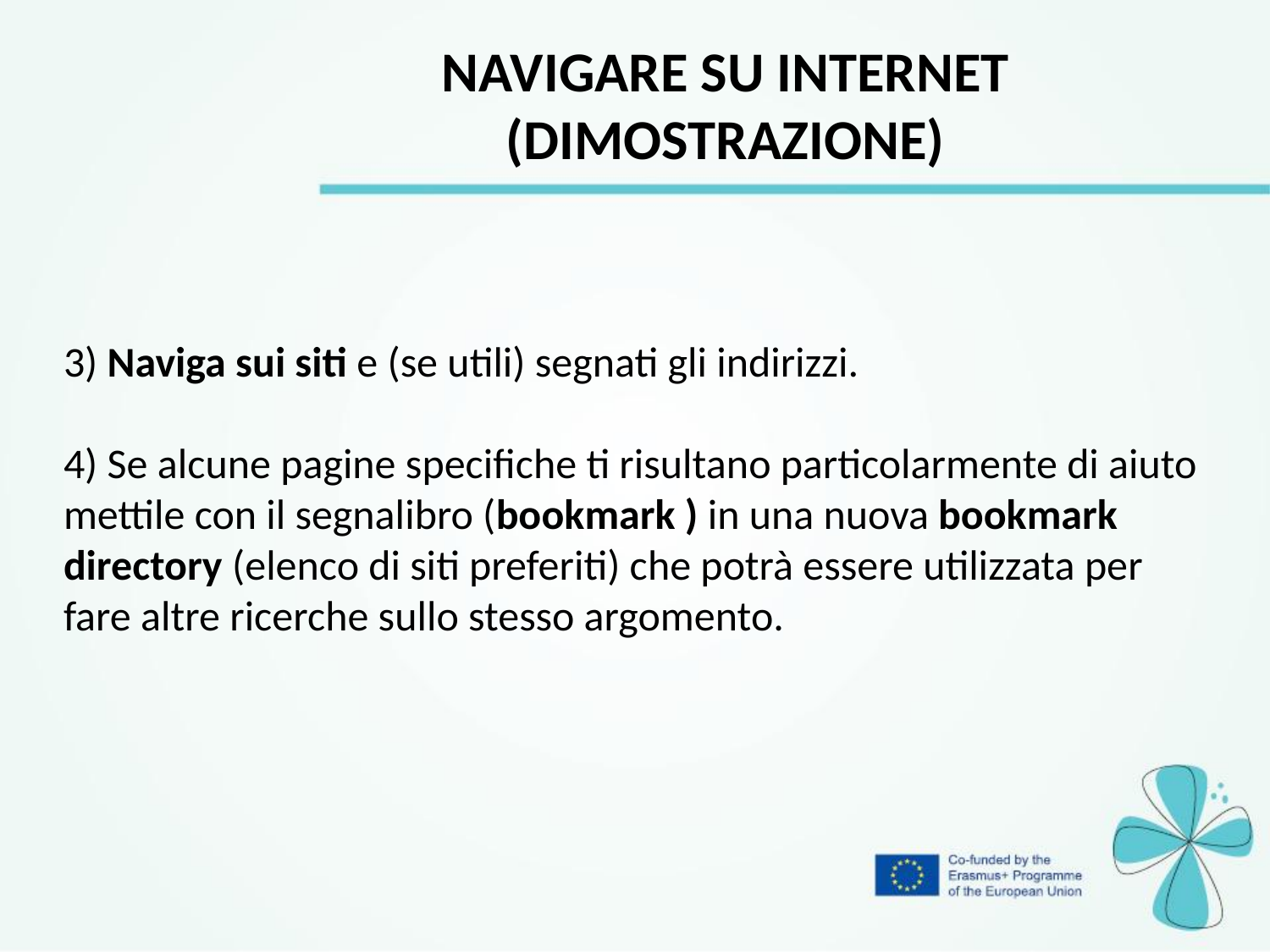

Navigare su Internet
(dimostrazione)

3) Naviga sui siti e (se utili) segnati gli indirizzi.

4) Se alcune pagine specifiche ti risultano particolarmente di aiuto mettile con il segnalibro (bookmark ) in una nuova bookmark directory (elenco di siti preferiti) che potrà essere utilizzata per fare altre ricerche sullo stesso argomento.